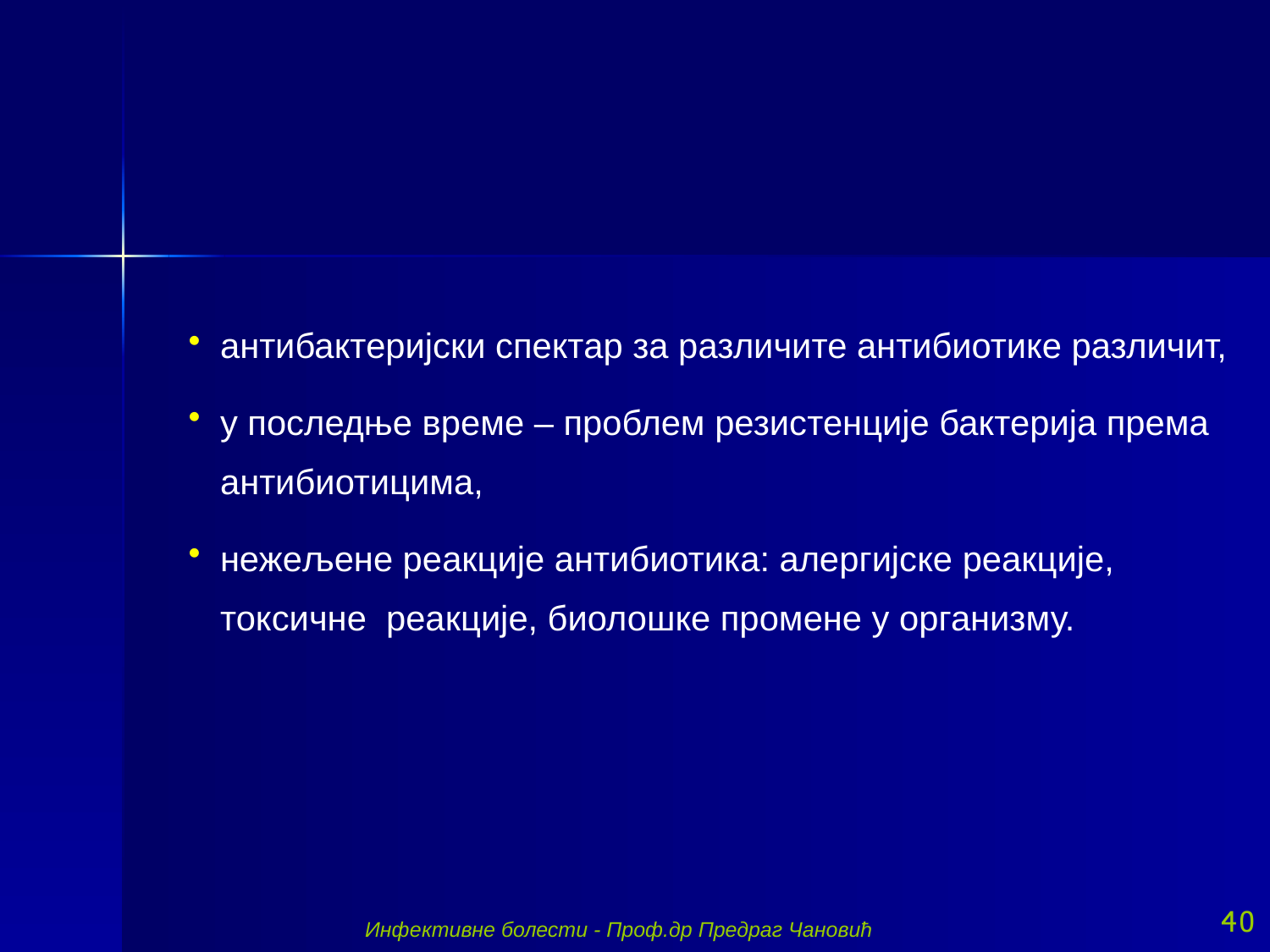

антибактеријски спектар за различите антибиотике различит,
у последње време – проблем резистенције бактерија према
антибиотицима,
нежељене реакције антибиотика: алергијске реакције, токсичне  реакције, биолошке промене у организму.
40
Инфективне болести - Проф.др Предраг Чановић